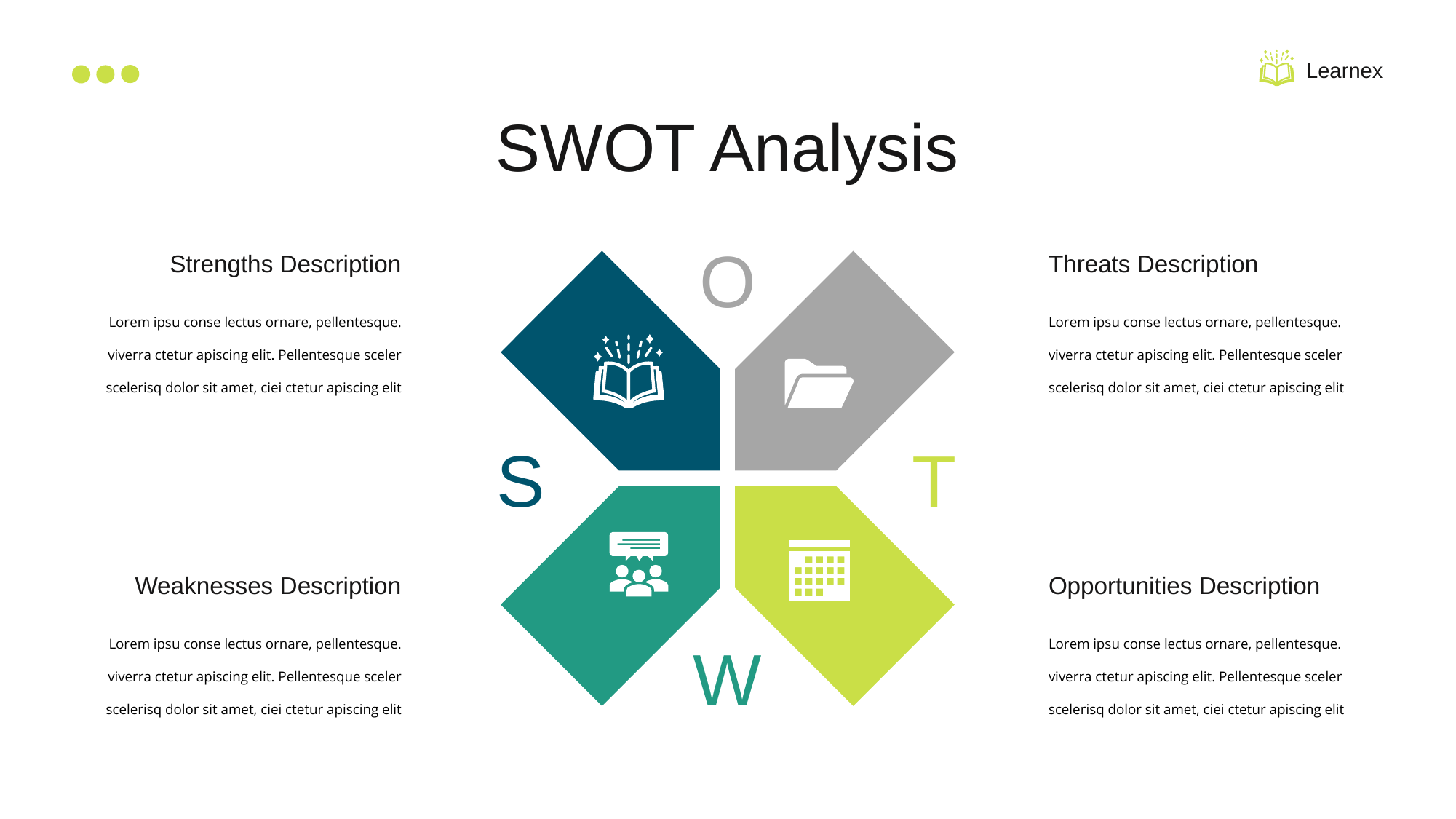

Learnex

SWOT Analysis
O
Strengths Description
Threats Description
Lorem ipsu conse lectus ornare, pellentesque. viverra ctetur apiscing elit. Pellentesque sceler scelerisq dolor sit amet, ciei ctetur apiscing elit
Lorem ipsu conse lectus ornare, pellentesque. viverra ctetur apiscing elit. Pellentesque sceler scelerisq dolor sit amet, ciei ctetur apiscing elit

S
T

Weaknesses Description
Opportunities Description
Lorem ipsu conse lectus ornare, pellentesque. viverra ctetur apiscing elit. Pellentesque sceler scelerisq dolor sit amet, ciei ctetur apiscing elit
Lorem ipsu conse lectus ornare, pellentesque. viverra ctetur apiscing elit. Pellentesque sceler scelerisq dolor sit amet, ciei ctetur apiscing elit
W